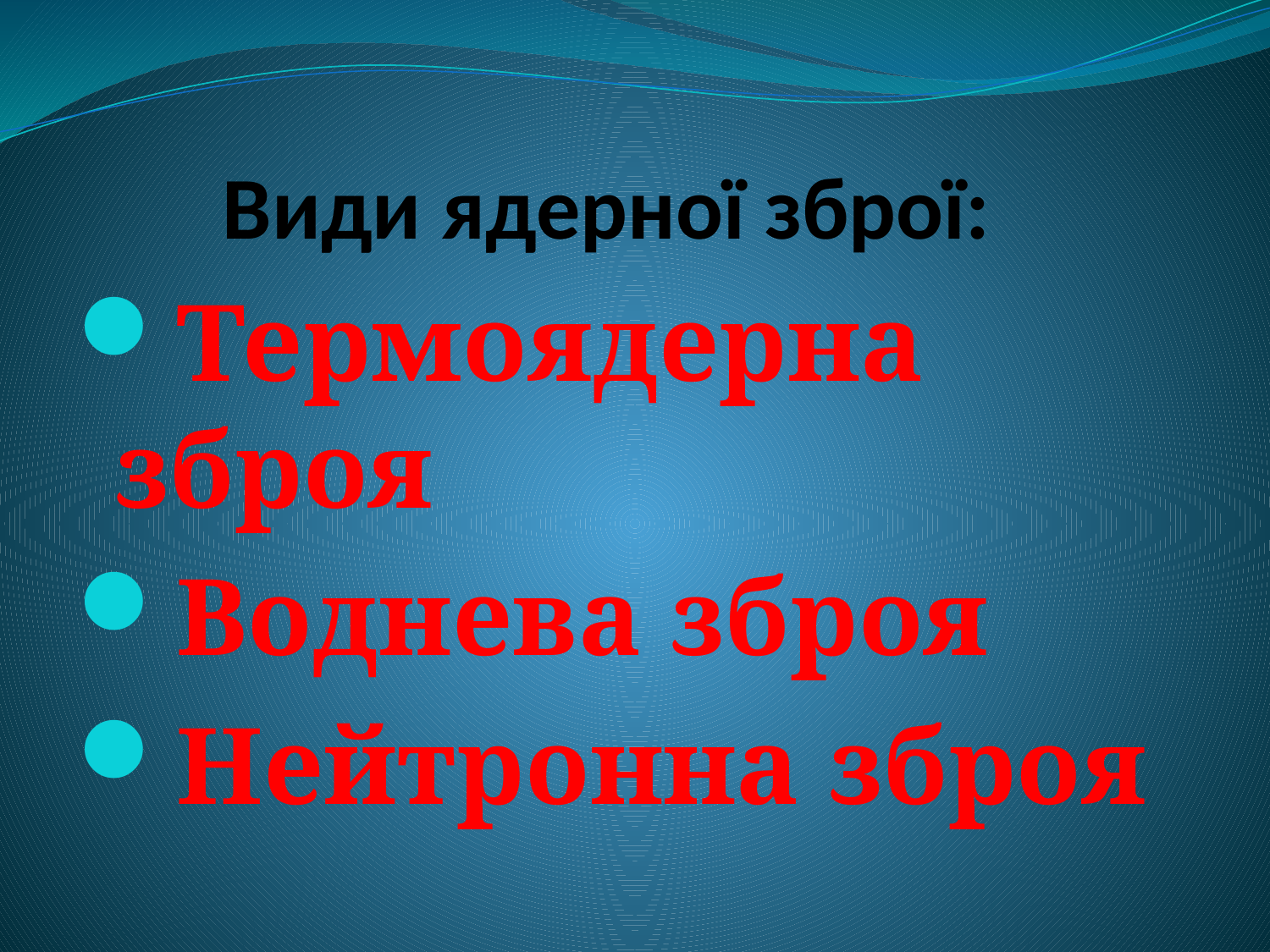

# Види ядерної зброї:
Термоядерна зброя
Воднева зброя
Нейтронна зброя